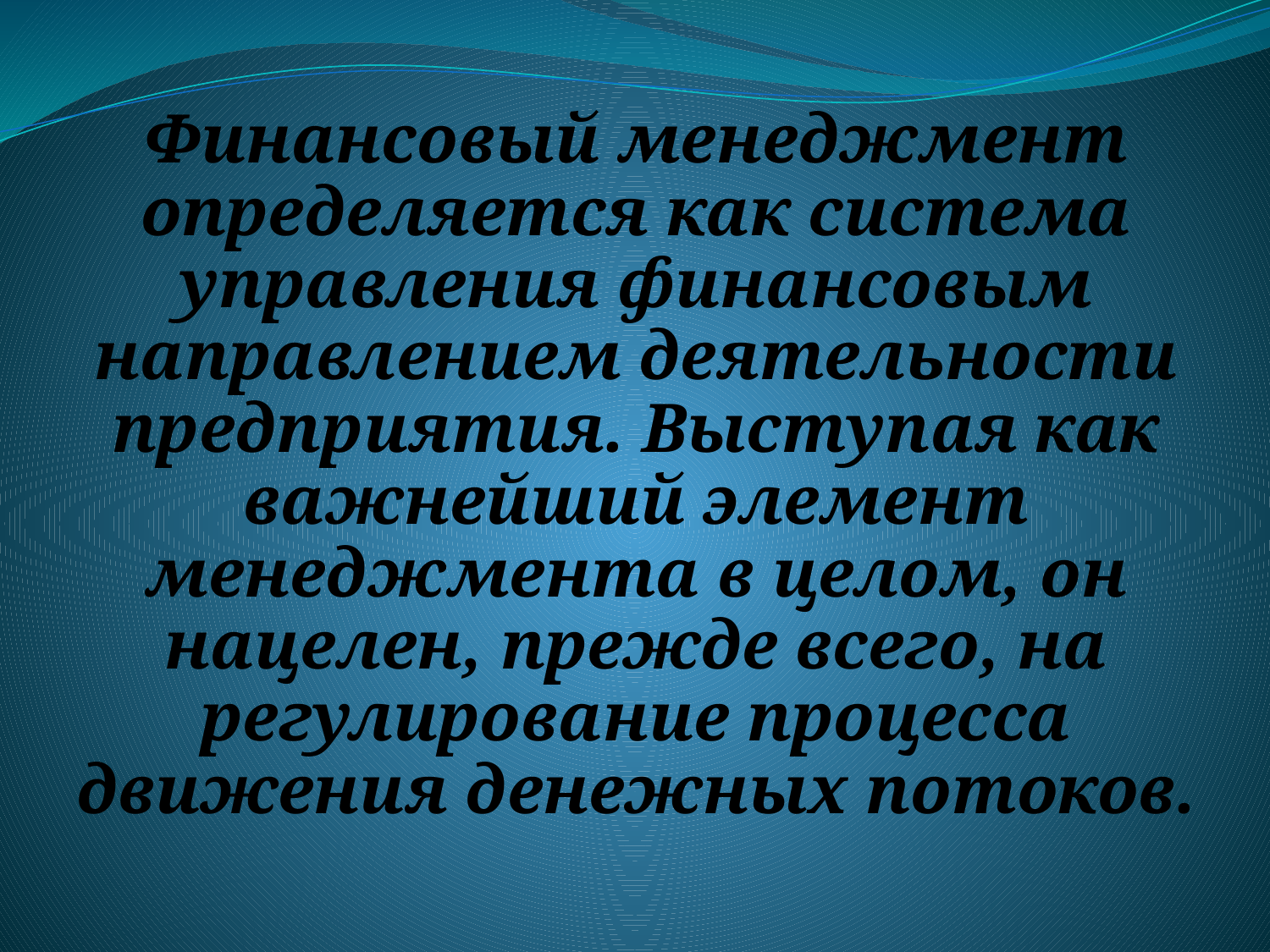

Финансовый менеджмент определяется как система управления финансовым направлением деятельности предприятия. Выступая как важнейший элемент менеджмента в целом, он нацелен, прежде всего, на регулирование процесса движения денежных потоков.